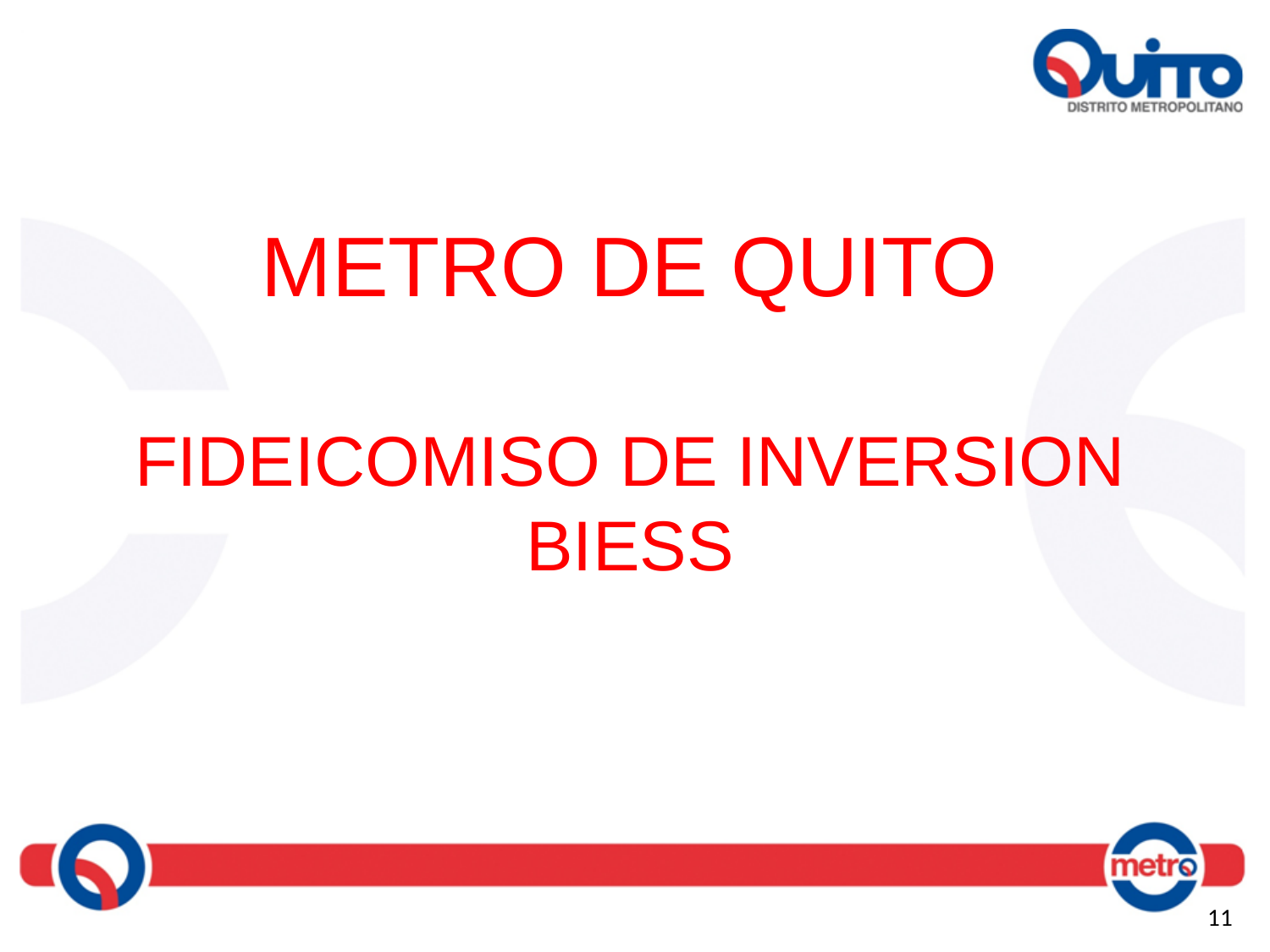

METRO DE QUITO

FIDEICOMISO DE INVERSION
BIESS

11